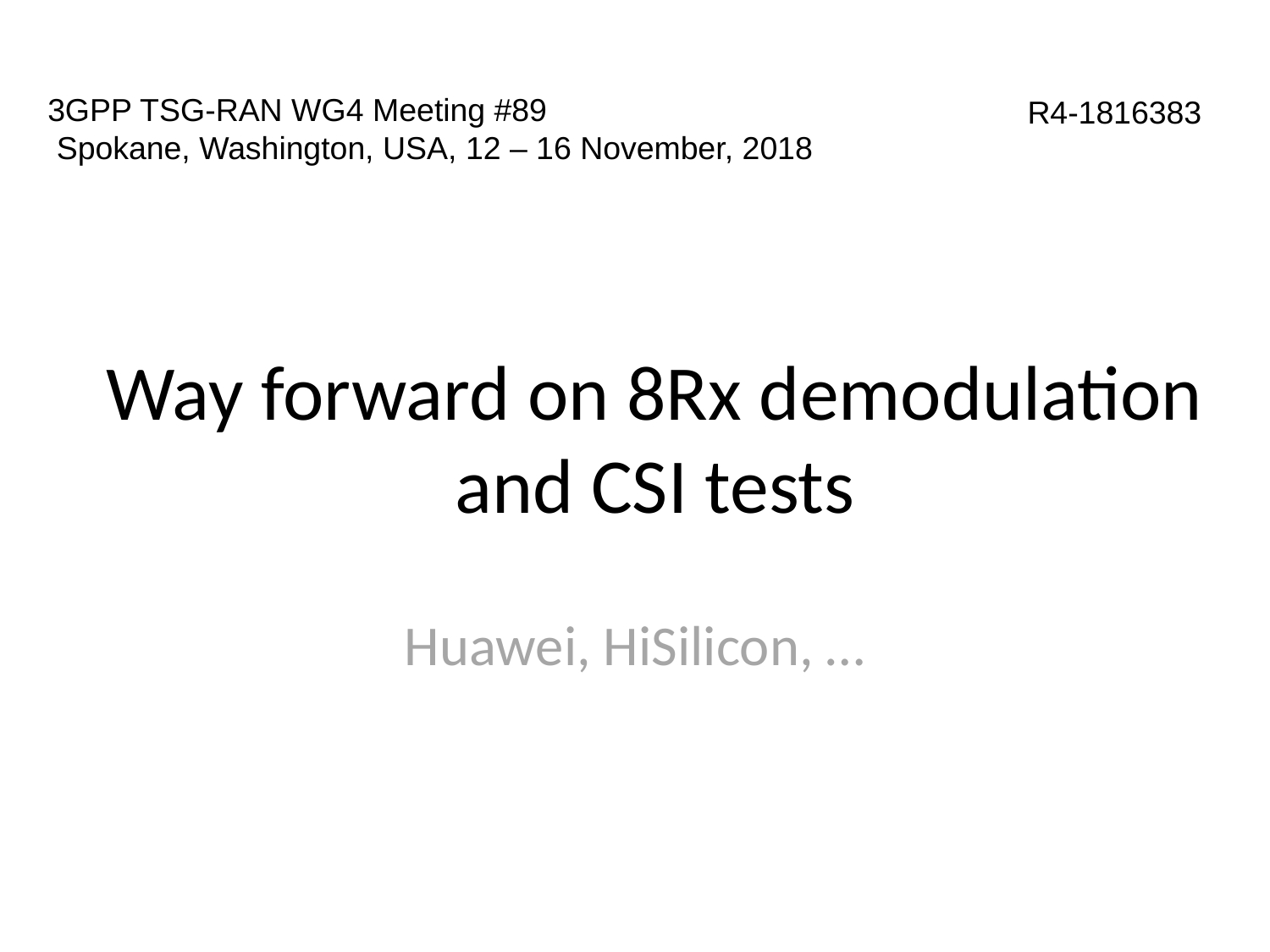

# 3GPP TSG-RAN WG4 Meeting #89 Spokane, Washington, USA, 12 – 16 November, 2018
R4-1816383
Way forward on 8Rx demodulation and CSI tests
Huawei, HiSilicon, …